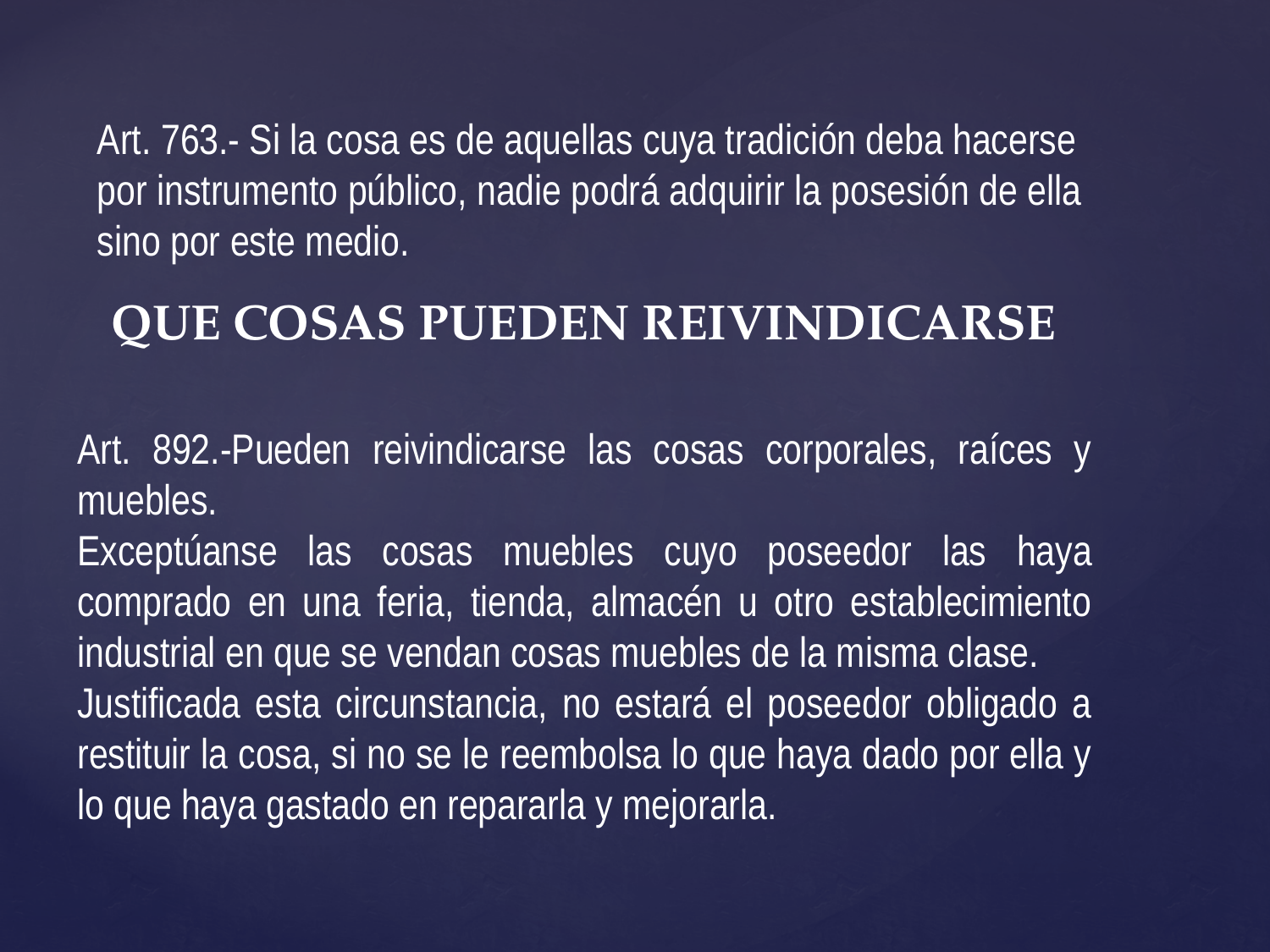

Art. 763.- Si la cosa es de aquellas cuya tradición deba hacerse por instrumento público, nadie podrá adquirir la posesión de ella sino por este medio.
QUE COSAS PUEDEN REIVINDICARSE
Art. 892.-Pueden reivindicarse las cosas corporales, raíces y muebles.
Exceptúanse las cosas muebles cuyo poseedor las haya comprado en una feria, tienda, almacén u otro establecimiento industrial en que se vendan cosas muebles de la misma clase.
Justificada esta circunstancia, no estará el poseedor obligado a restituir la cosa, si no se le reembolsa lo que haya dado por ella y lo que haya gastado en repararla y mejorarla.